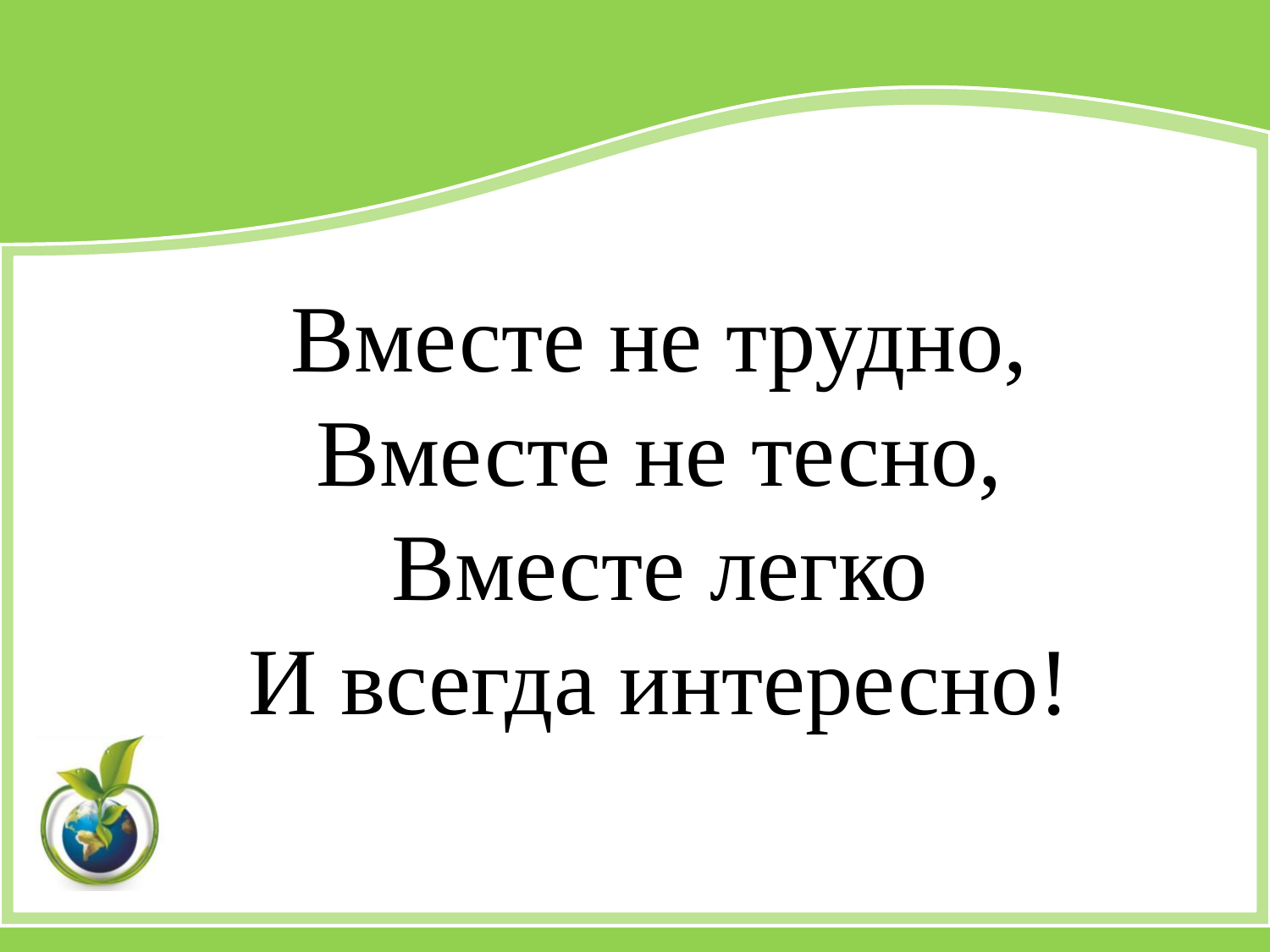

Вместе не трудно,
Вместе не тесно,
Вместе легко
И всегда интересно!